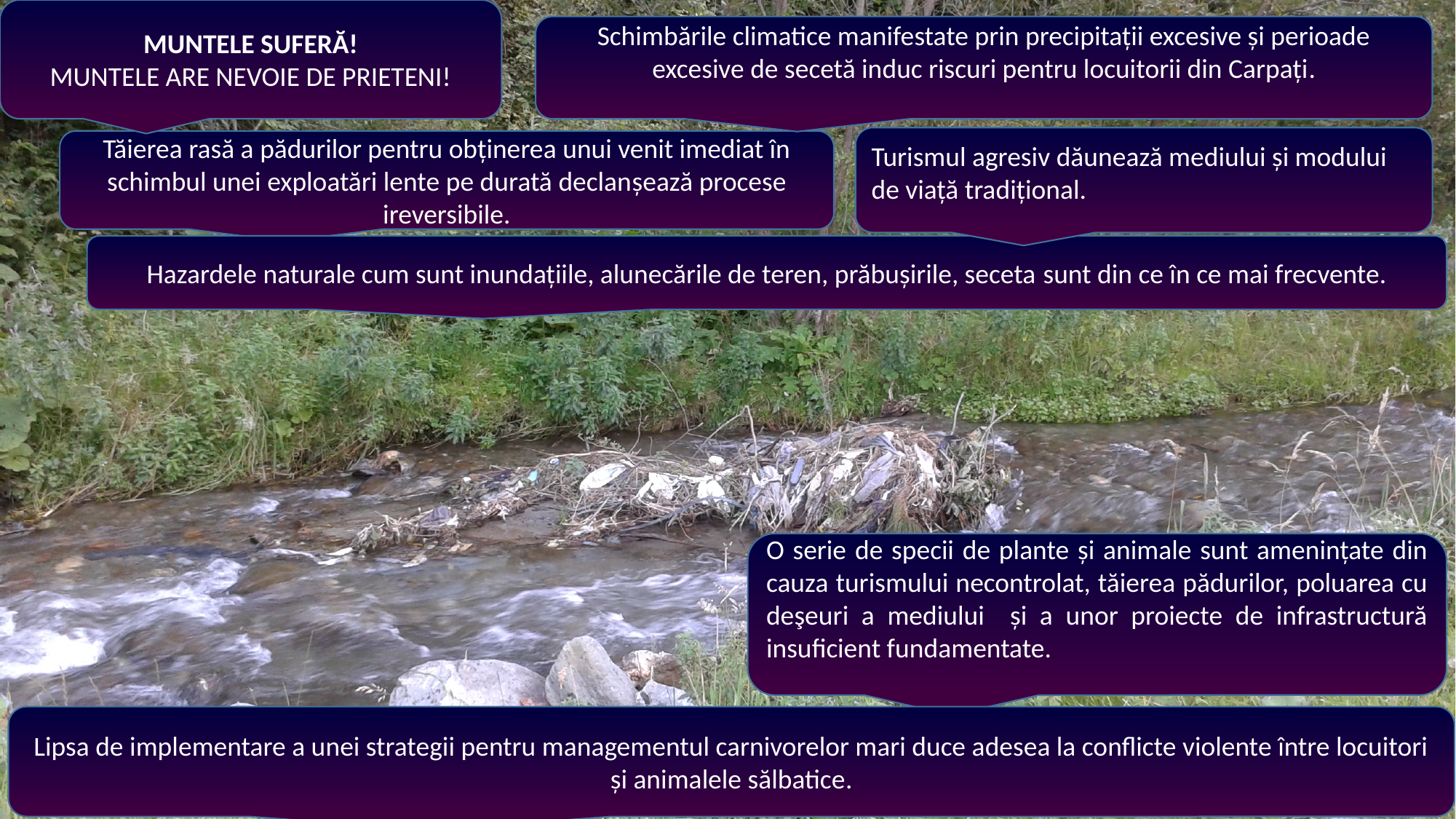

MUNTELE SUFERĂ!
MUNTELE ARE NEVOIE DE PRIETENI!

Schimbările climatice manifestate prin precipitații excesive și perioade excesive de secetă induc riscuri pentru locuitorii din Carpați.

.

Turismul agresiv dăunează mediului și modului de viață tradițional.

Tăierea rasă a pădurilor pentru obținerea unui venit imediat în schimbul unei exploatări lente pe durată declanşează procese ireversibile.
Hazardele naturale cum sunt inundațiile, alunecările de teren, prăbușirile, seceta sunt din ce în ce mai frecvente.
O serie de specii de plante și animale sunt amenințate din cauza turismului necontrolat, tăierea pădurilor, poluarea cu deşeuri a mediului  și a unor proiecte de infrastructură insuficient fundamentate.

Lipsa de implementare a unei strategii pentru managementul carnivorelor mari duce adesea la conflicte violente între locuitori și animalele sălbatice.